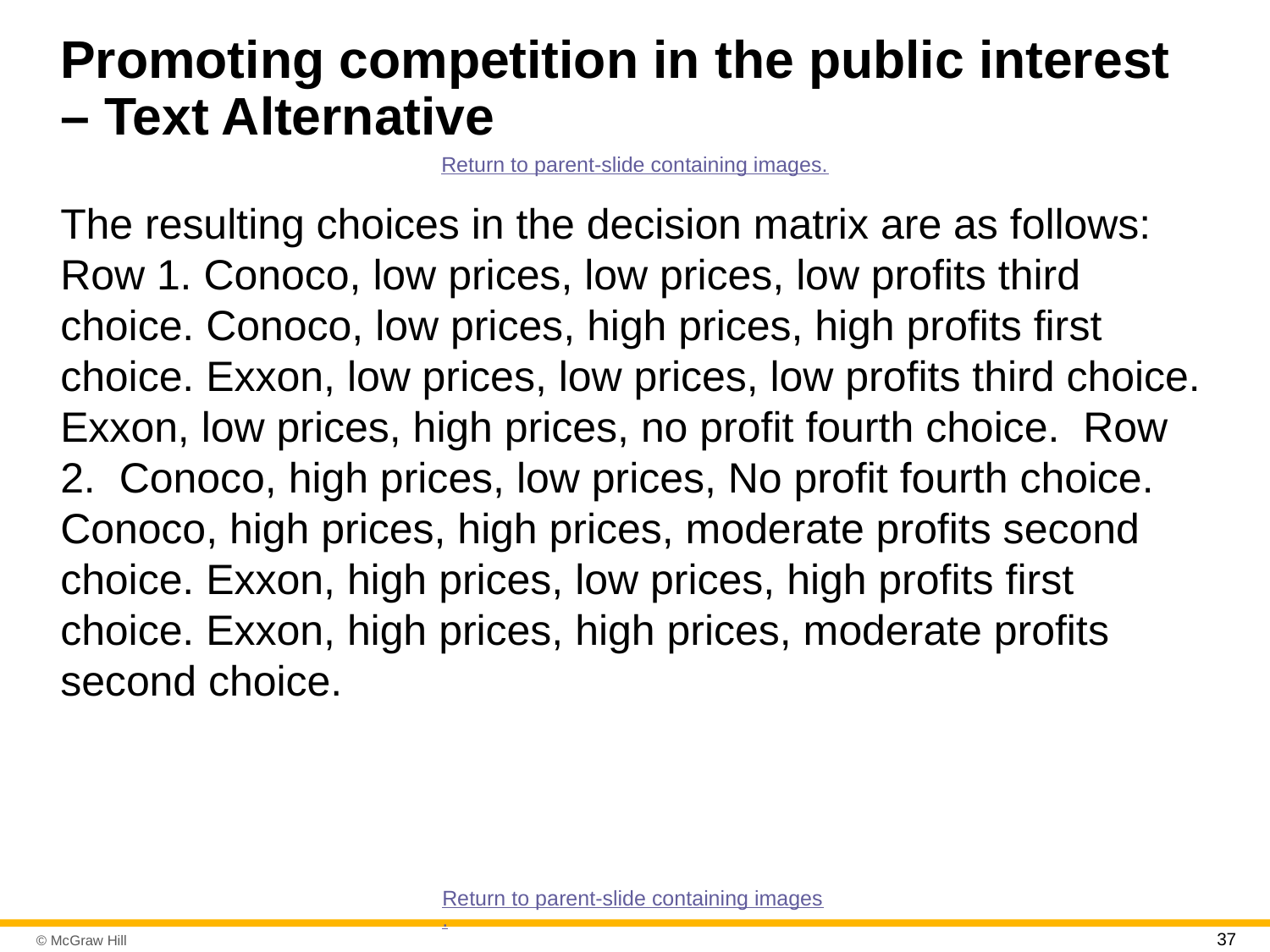

# Promoting competition in the public interest – Text Alternative
Return to parent-slide containing images.
The resulting choices in the decision matrix are as follows: Row 1. Conoco, low prices, low prices, low profits third choice. Conoco, low prices, high prices, high profits first choice. Exxon, low prices, low prices, low profits third choice. Exxon, low prices, high prices, no profit fourth choice.  Row 2.  Conoco, high prices, low prices, No profit fourth choice. Conoco, high prices, high prices, moderate profits second choice. Exxon, high prices, low prices, high profits first choice. Exxon, high prices, high prices, moderate profits second choice.
Return to parent-slide containing images.